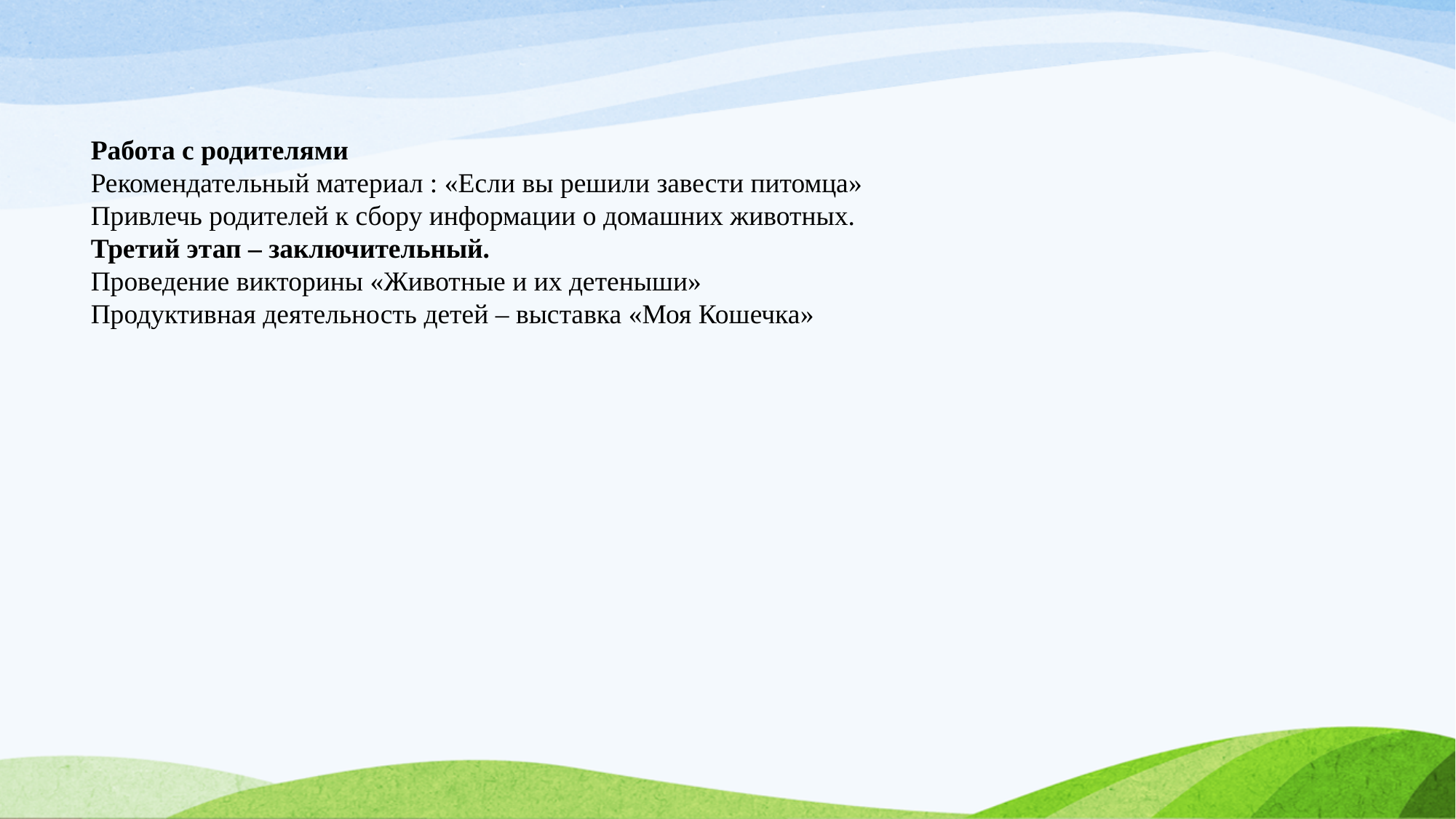

Работа с родителями
Рекомендательный материал : «Если вы решили завести питомца»
Привлечь родителей к сбору информации о домашних животных.
Третий этап – заключительный.
Проведение викторины «Животные и их детеныши»
Продуктивная деятельность детей – выставка «Моя Кошечка»